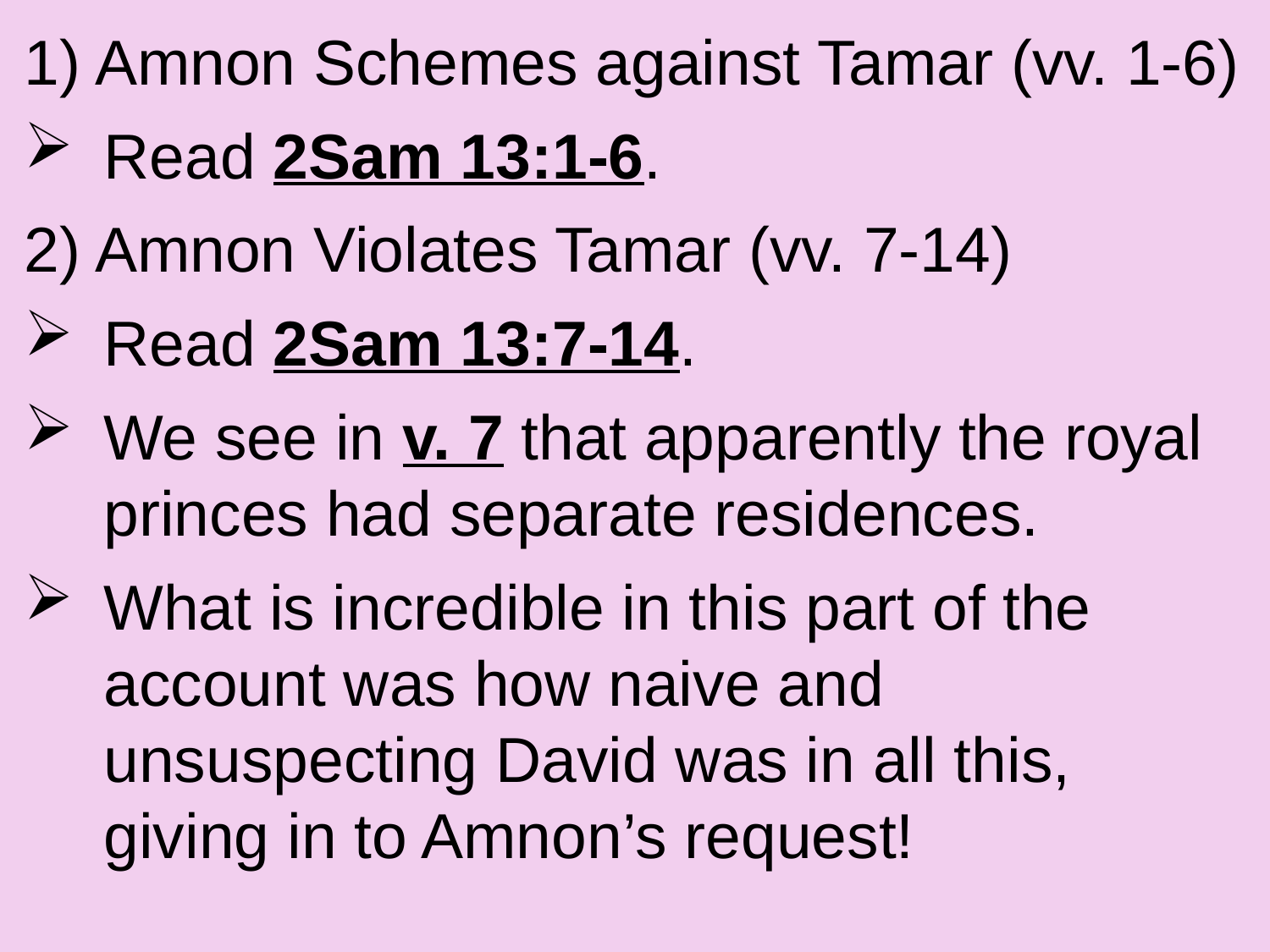

1) Amnon Schemes against Tamar (vv. 1-6)
Read 2Sam 13:1-6.
2) Amnon Violates Tamar (vv. 7-14)
Read 2Sam 13:7-14.
We see in v. 7 that apparently the royal princes had separate residences.
What is incredible in this part of the account was how naive and unsuspecting David was in all this, giving in to Amnon’s request!